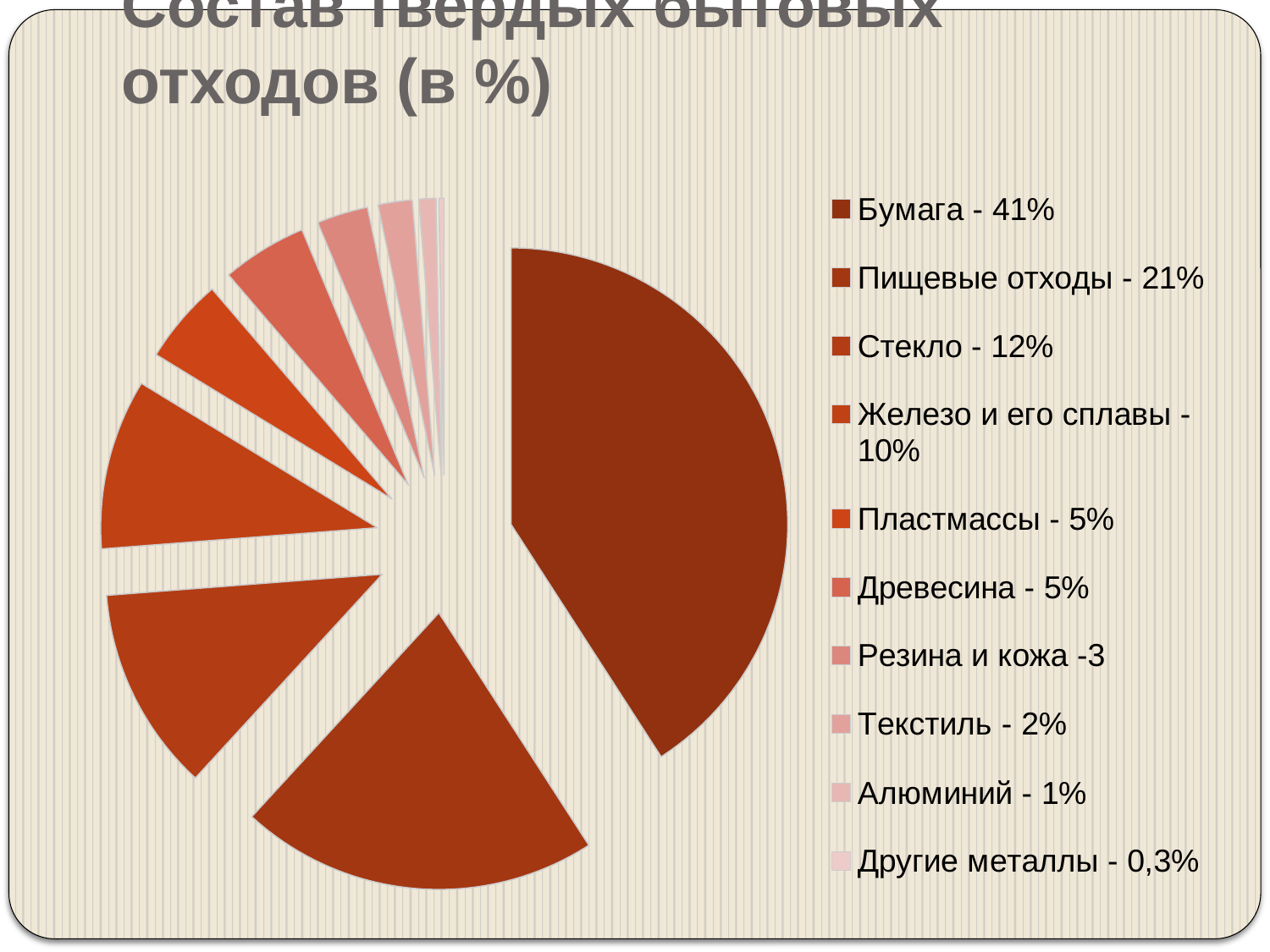

# Состав твердых бытовых отходов (в %)

### Chart

| Category | Продажи |
|---|---|
| Бумага - 41% | 0.4100000000000003 |
| Пищевые отходы - 21% | 0.21000000000000021 |
| Стекло - 12% | 0.12000000000000002 |
| Железо и его сплавы - 10% | 0.1 |
| Пластмассы - 5% | 0.050000000000000114 |
| Древесина - 5% | 0.050000000000000114 |
| Резина и кожа -3 | 0.030000000000000082 |
| Текстиль - 2% | 0.020000000000000052 |
| Алюминий - 1% | 0.010000000000000031 |
| Другие металлы - 0,3% | 0.003000000000000011 |